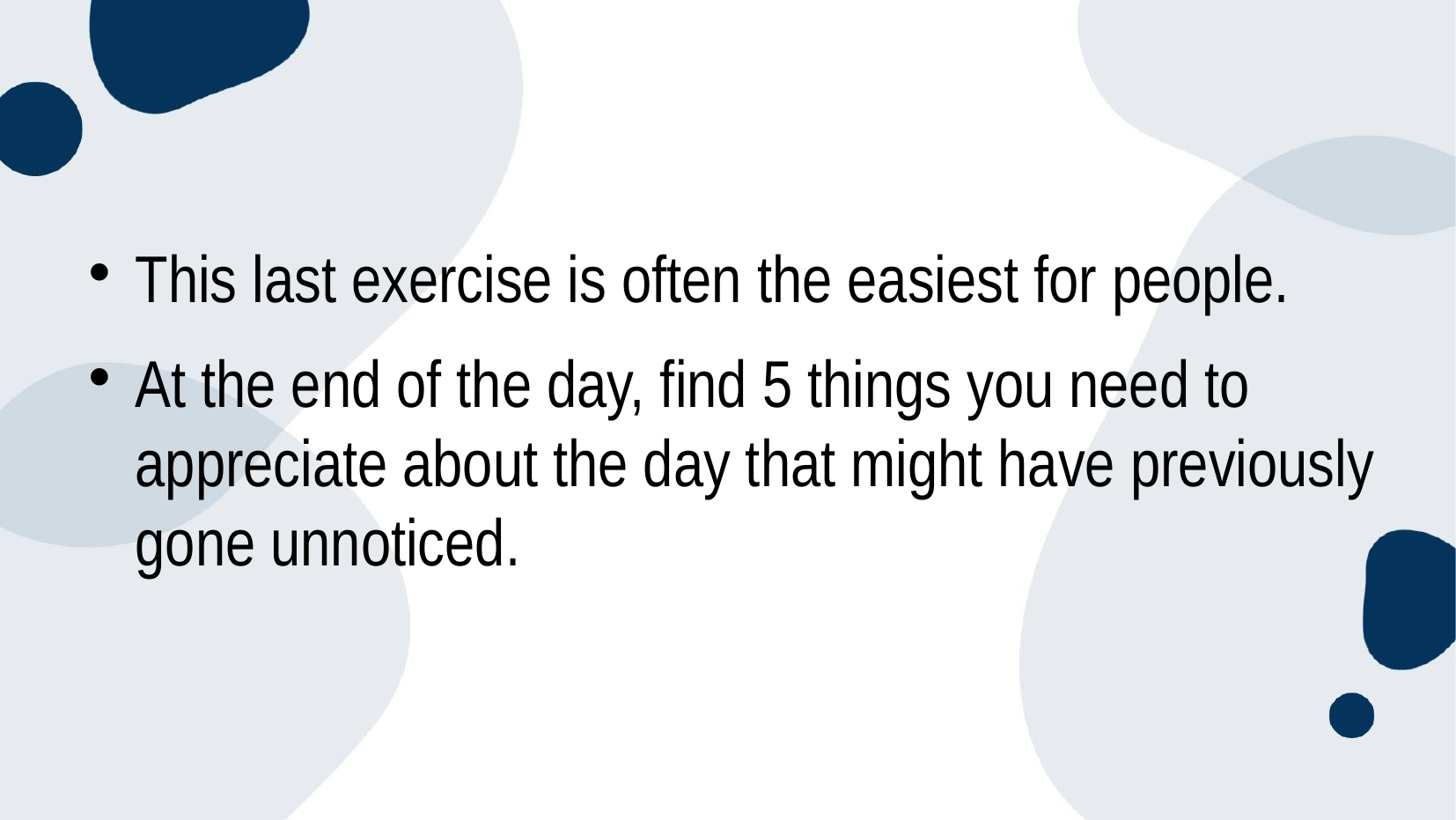

This last exercise is often the easiest for people.
At the end of the day, find 5 things you need to appreciate about the day that might have previously gone unnoticed.